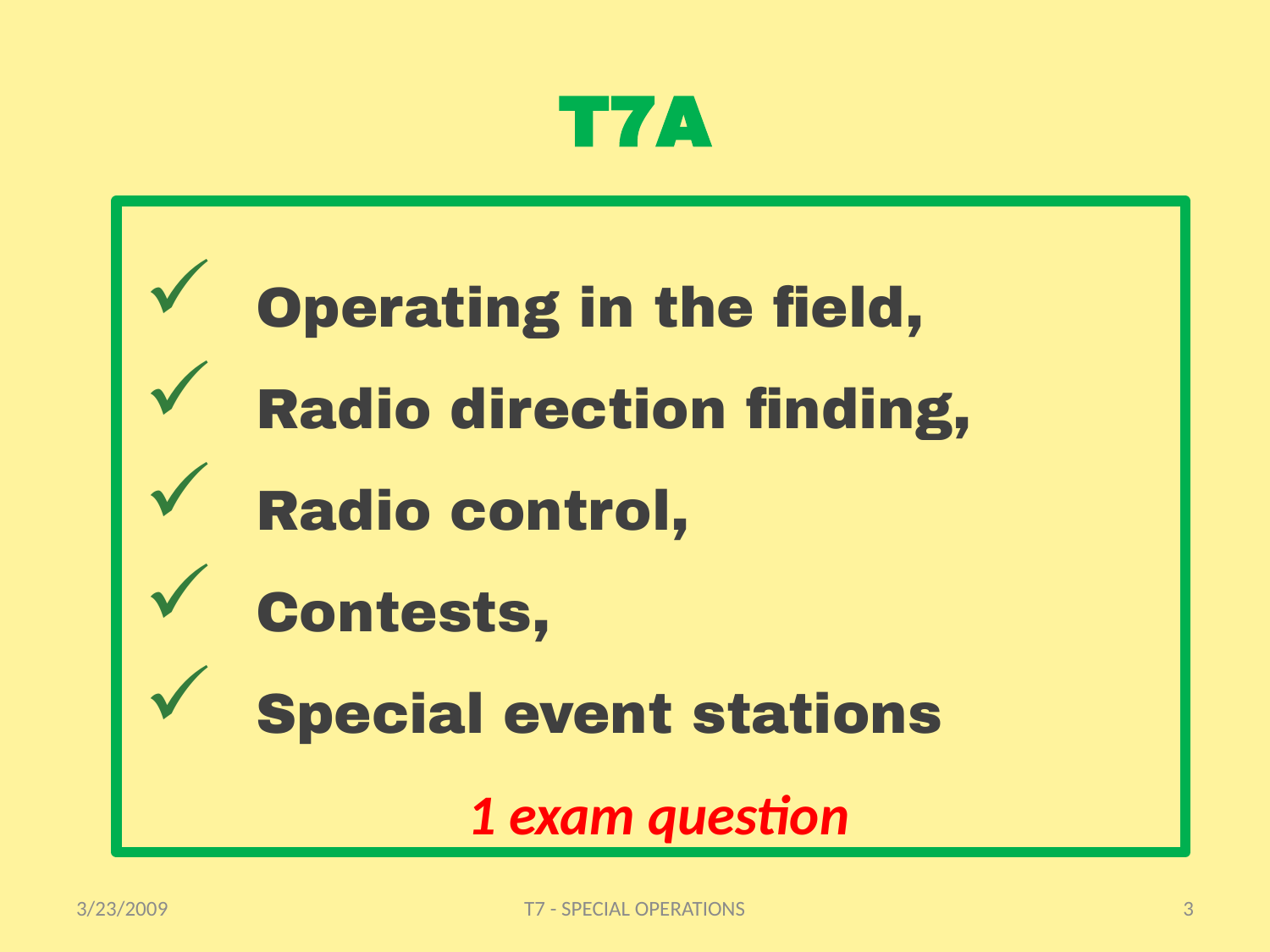

# T7A

Operating in the field,
Radio direction finding,
Radio control,
Contests,
Special event stations
1 exam question
3/23/2009
T7 - SPECIAL OPERATIONS
3